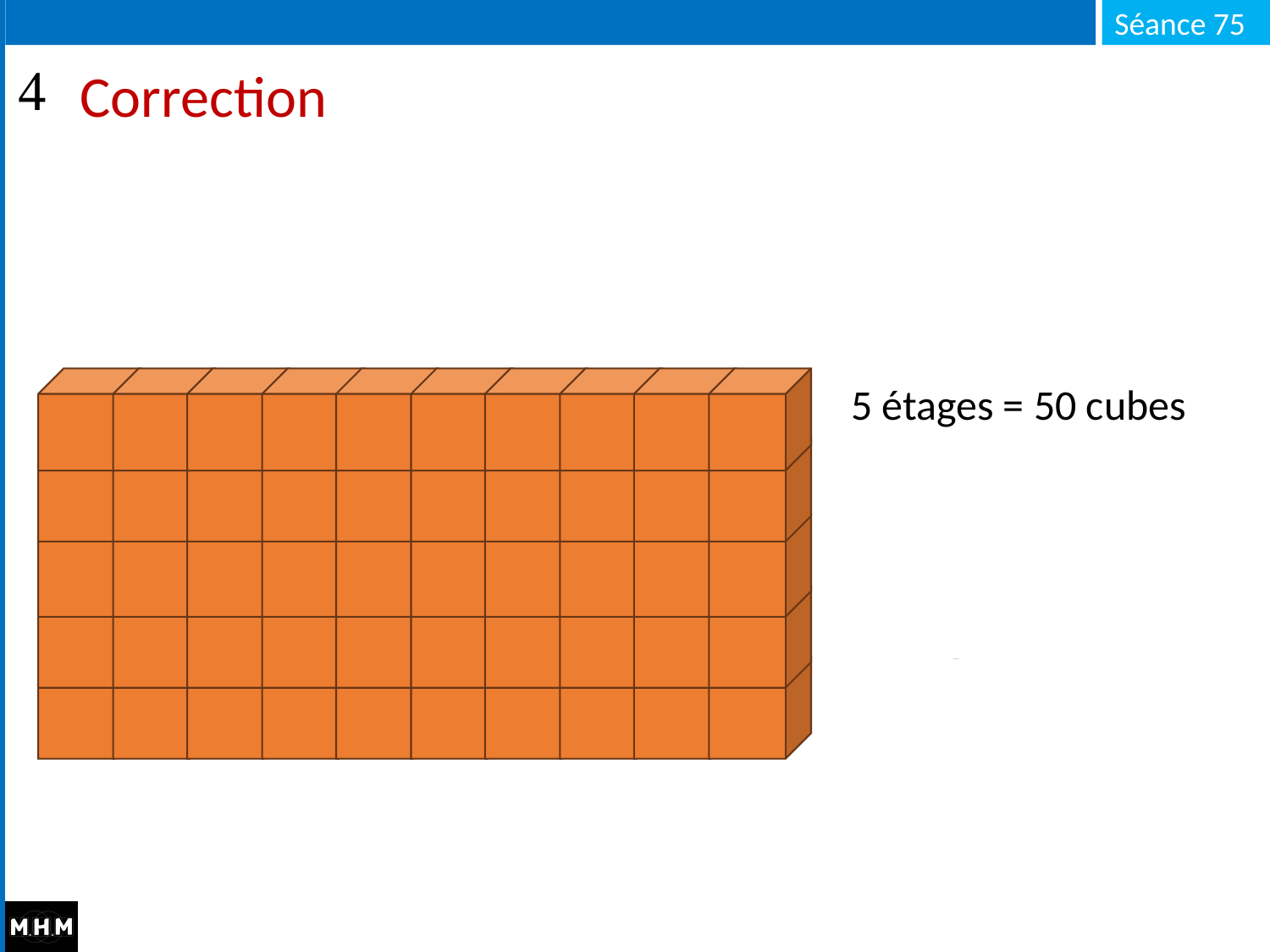

# Correction

5 étages = 50 cubes

2 étages = 20 cubes

1 étage = 10 cubes